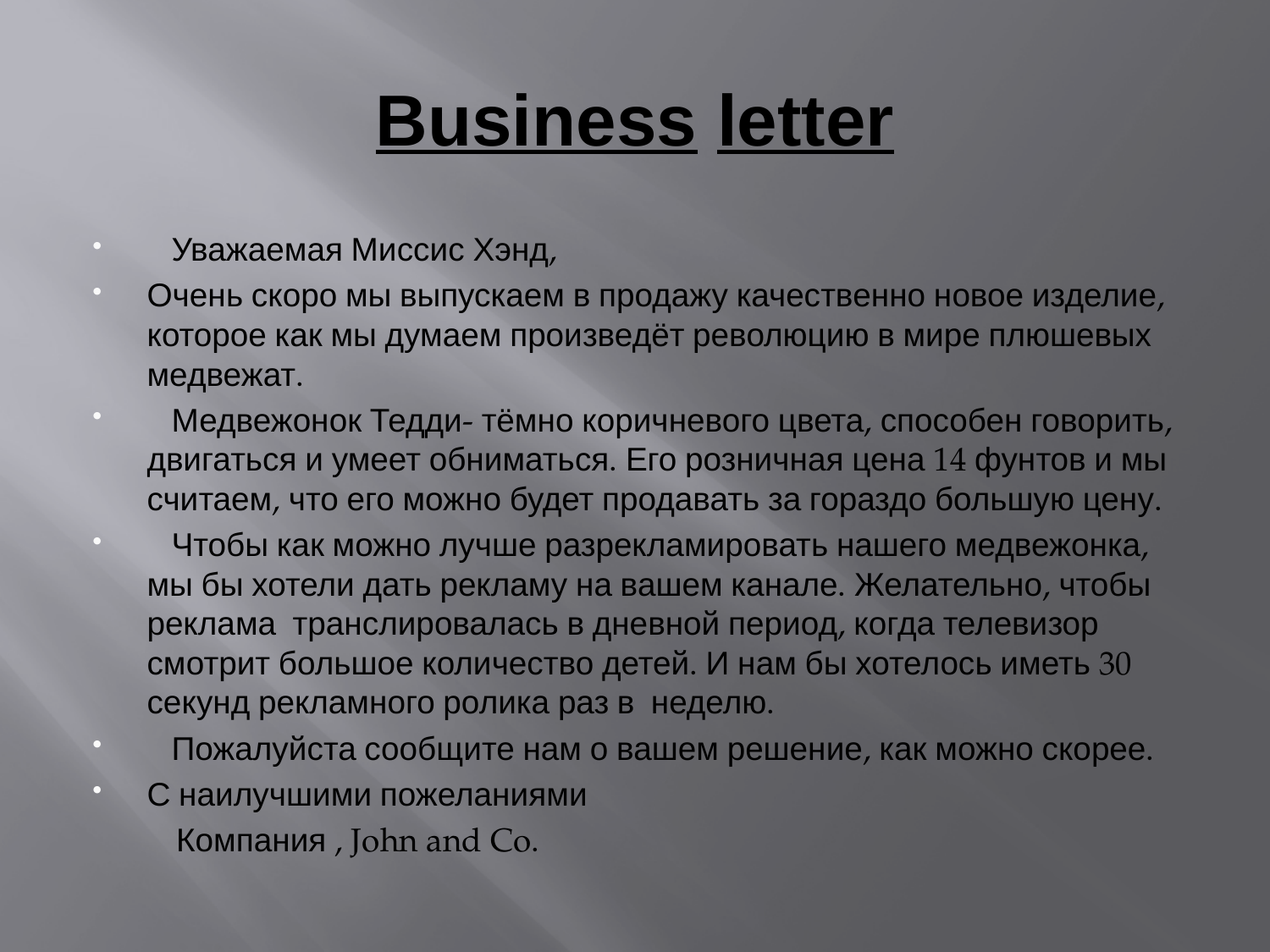

# Business letter
   Уважаемая Миссис Хэнд,
Очень скоро мы выпускаем в продажу качественно новое изделие, которое как мы думаем произведёт революцию в мире плюшевых медвежат.
   Медвежонок Тедди- тёмно коричневого цвета, способен говорить, двигаться и умеет обниматься. Его розничная цена 14 фунтов и мы считаем, что его можно будет продавать за гораздо большую цену.
   Чтобы как можно лучше разрекламировать нашего медвежонка, мы бы хотели дать рекламу на вашем канале. Желательно, чтобы реклама  транслировалась в дневной период, когда телевизор смотрит большое количество детей. И нам бы хотелось иметь 30 секунд рекламного ролика раз в  неделю.
   Пожалуйста сообщите нам о вашем решение, как можно скорее.
С наилучшими пожеланиями
          Компания , John and Co.